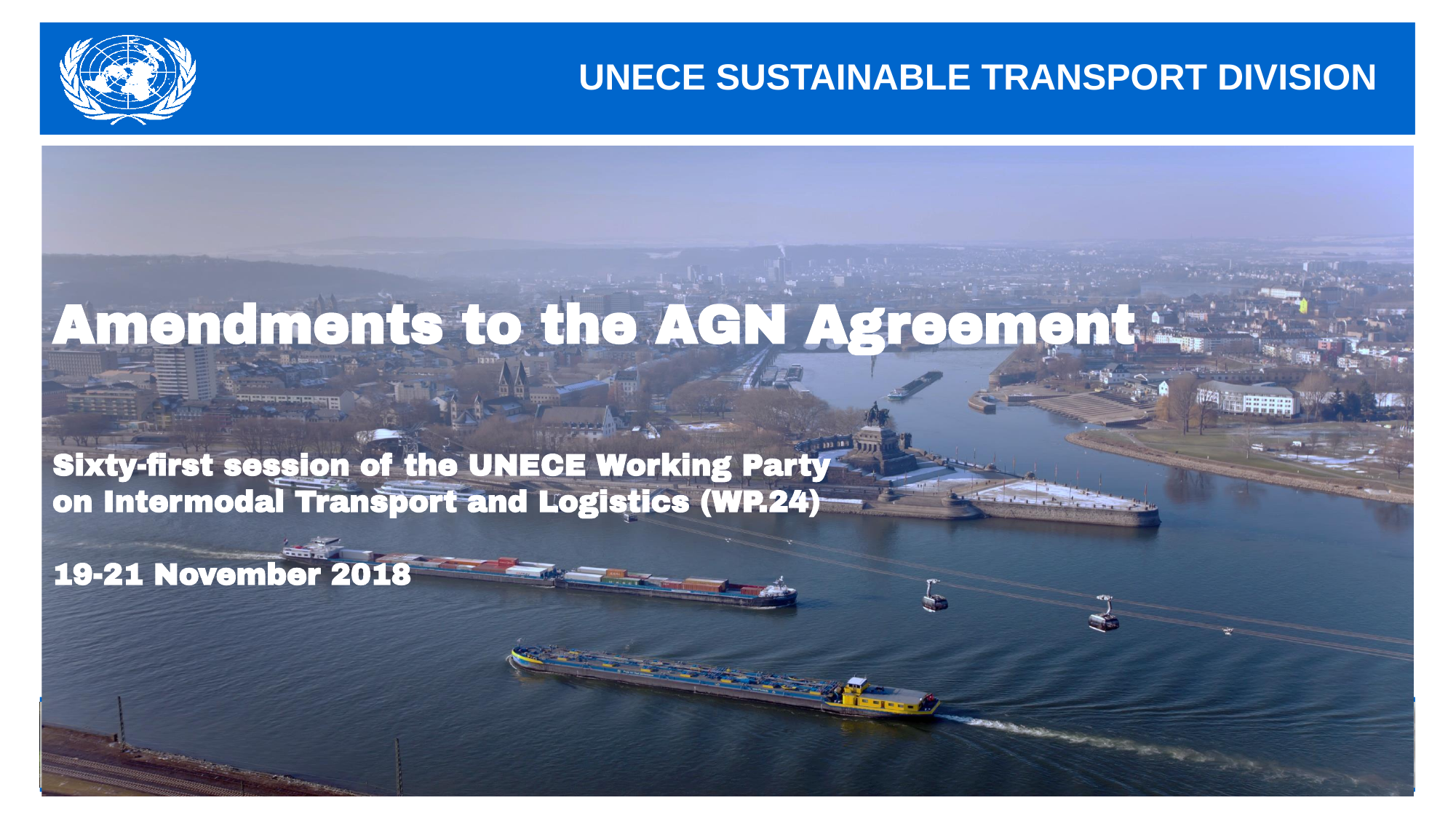

UNECE SUSTAINABLE TRANSPORT DIVISION

Amendments to the AGN Agreement

Sixty-first session of the UNECE Working Party
on Intermodal Transport and Logistics (WP.24)
19-21 November 2018